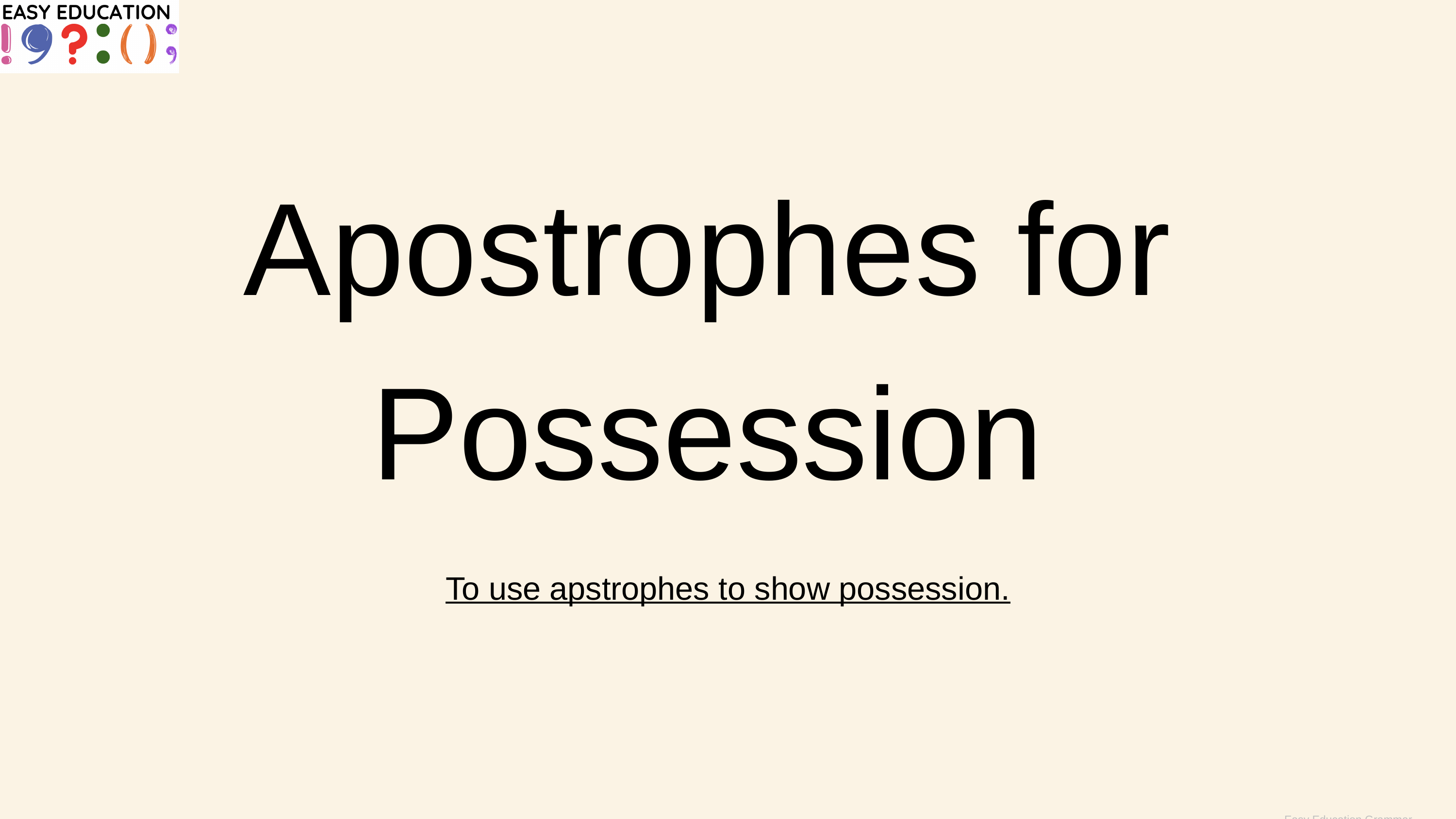

Apostrophes for Possession
To use apstrophes to show possession.